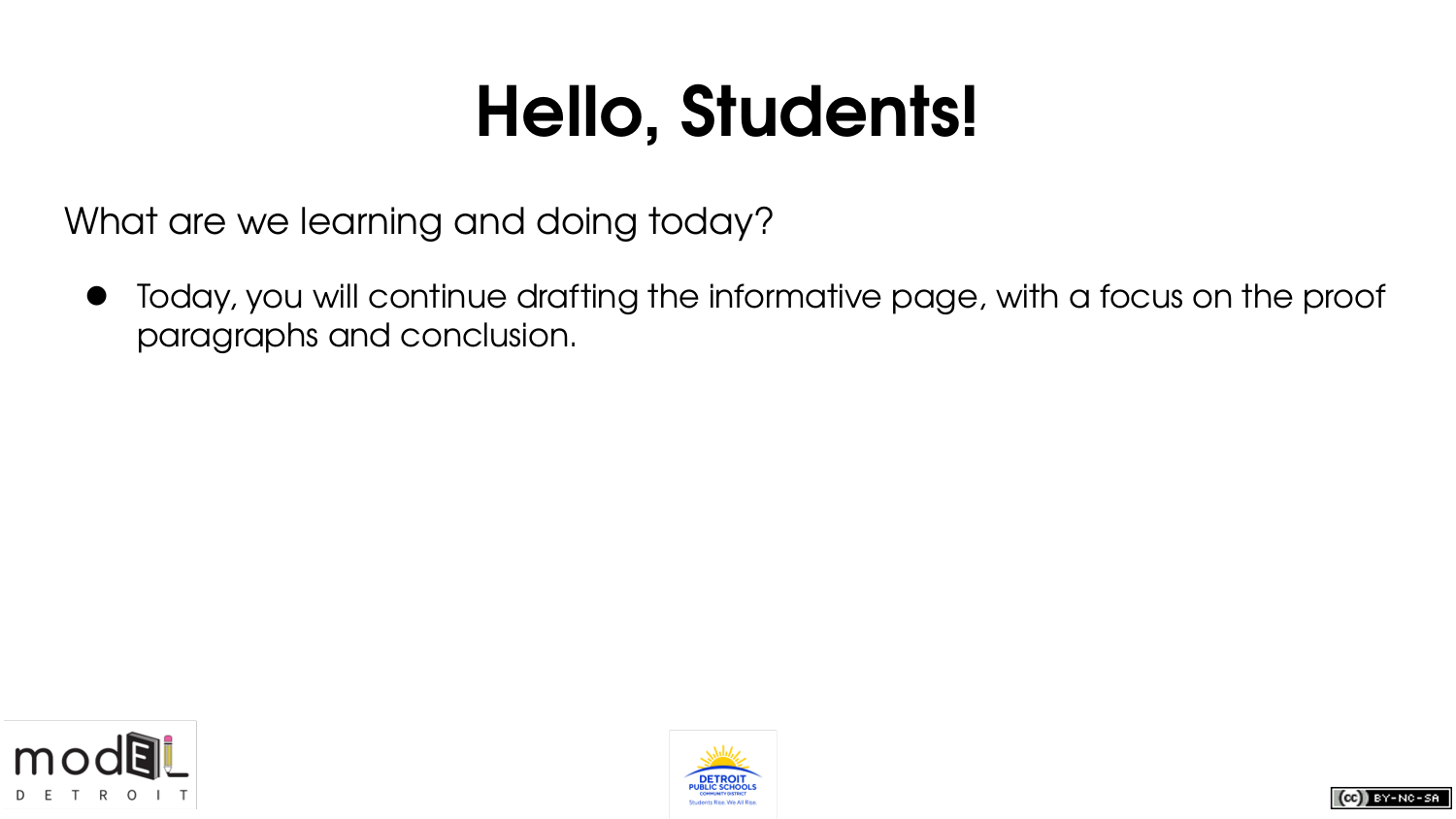

# Hello, Students!
What are we learning and doing today?

Today, you will continue drafting the informative page, with a focus on the proof paragraphs and conclusion.